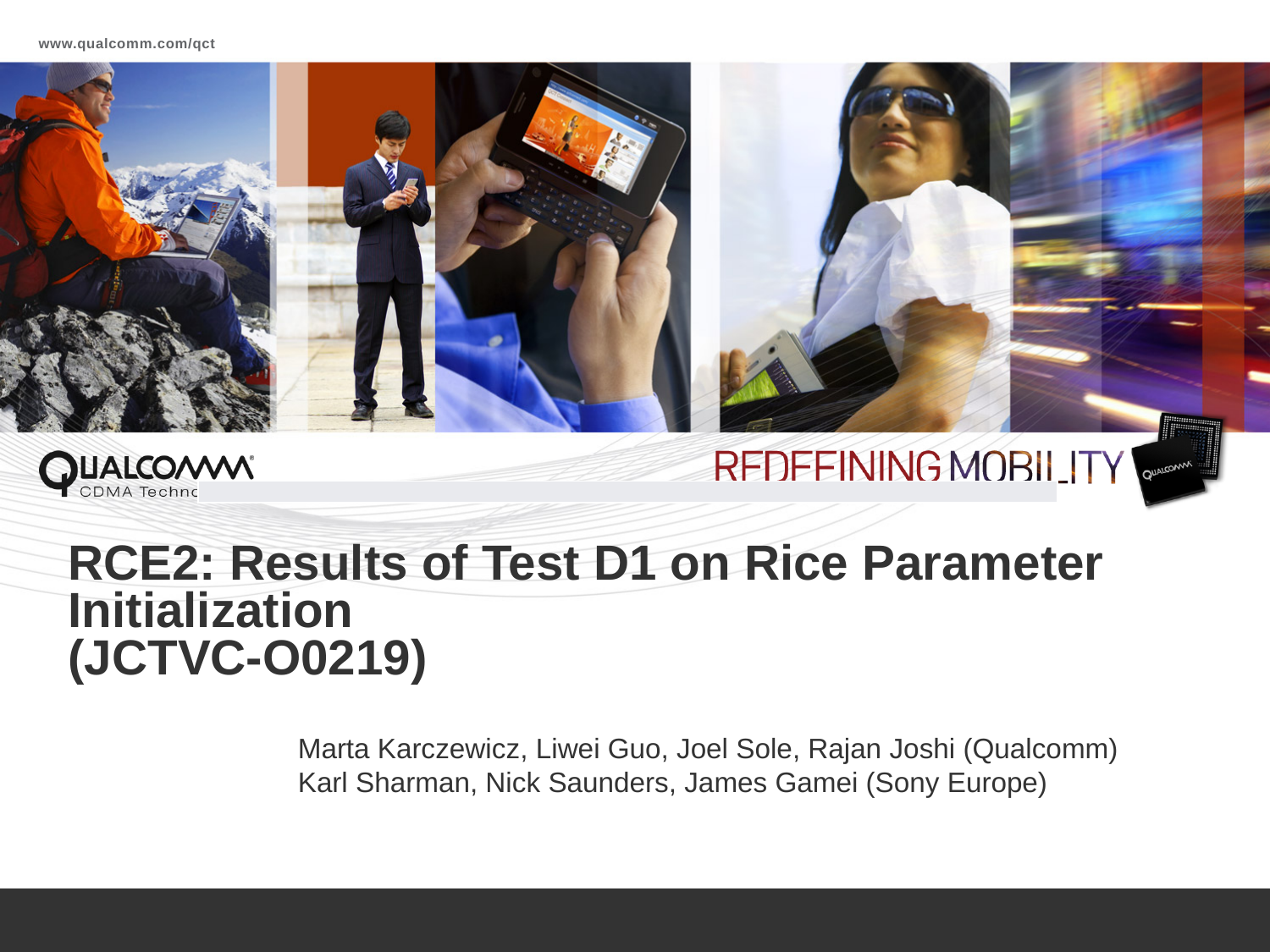

|  |
| --- |
# RCE2: Results of Test D1 on Rice Parameter Initialization (JCTVC-O0219)
Marta Karczewicz, Liwei Guo, Joel Sole, Rajan Joshi (Qualcomm)
Karl Sharman, Nick Saunders, James Gamei (Sony Europe)